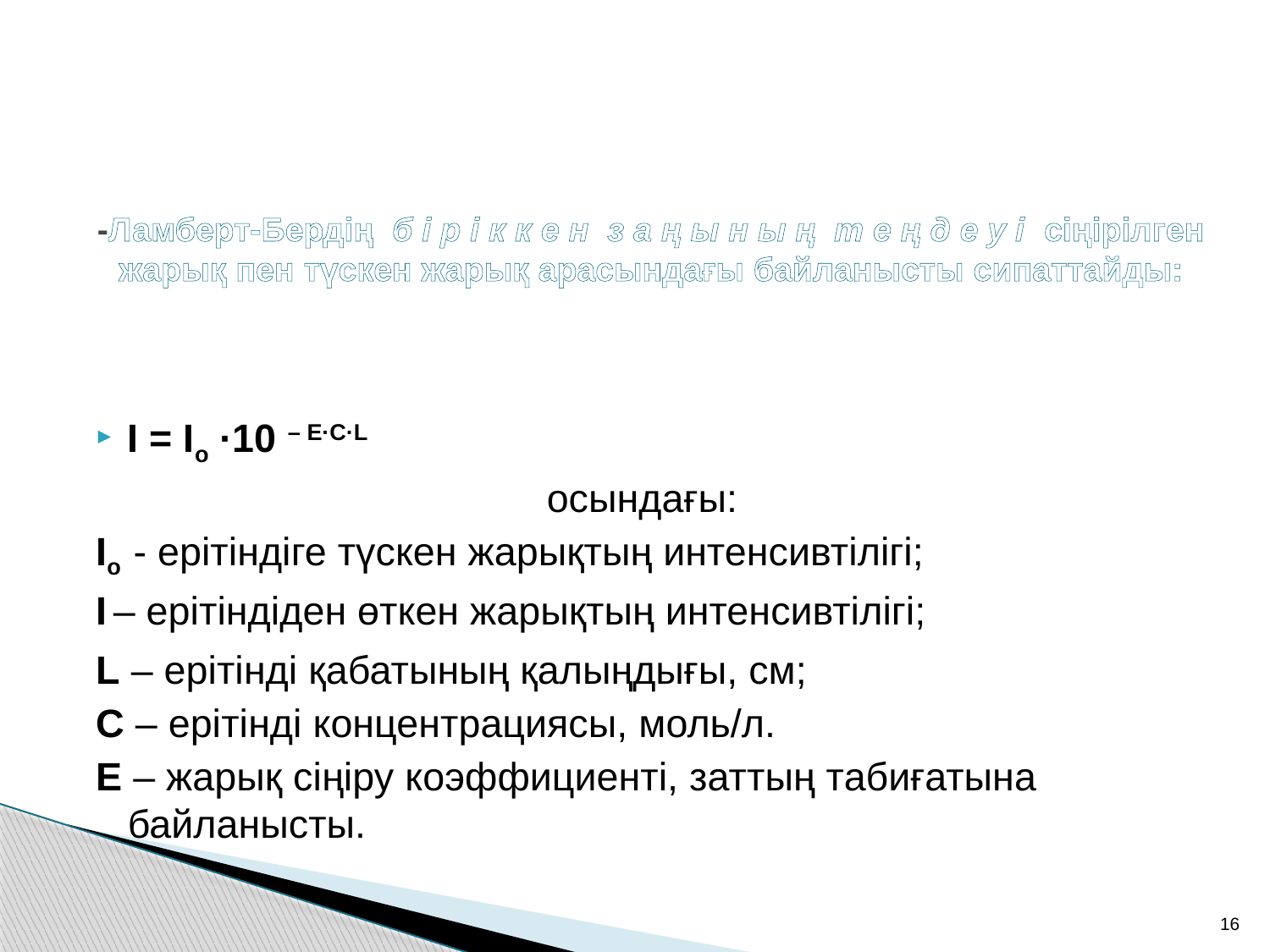

# -Ламберт-Бердің  б і р і к к е н  з а ң ы н ы ң  т е ң д е у і  сіңірілген жарық пен түскен жарық арасындағы байланысты сипаттайды:
І = Іо ·10 – ε·c·l
осындағы:
Іо  - ерітіндіге түскен жарықтың интенсивтілігі;
І – ерітіндіден өткен жарықтың интенсивтілігі;
l – ерітінді қабатының қалыңдығы, см;
С – ерітінді концентрациясы, моль/л.
Е – жарық сіңіру коэффициенті, заттың табиғатына байланысты.

16